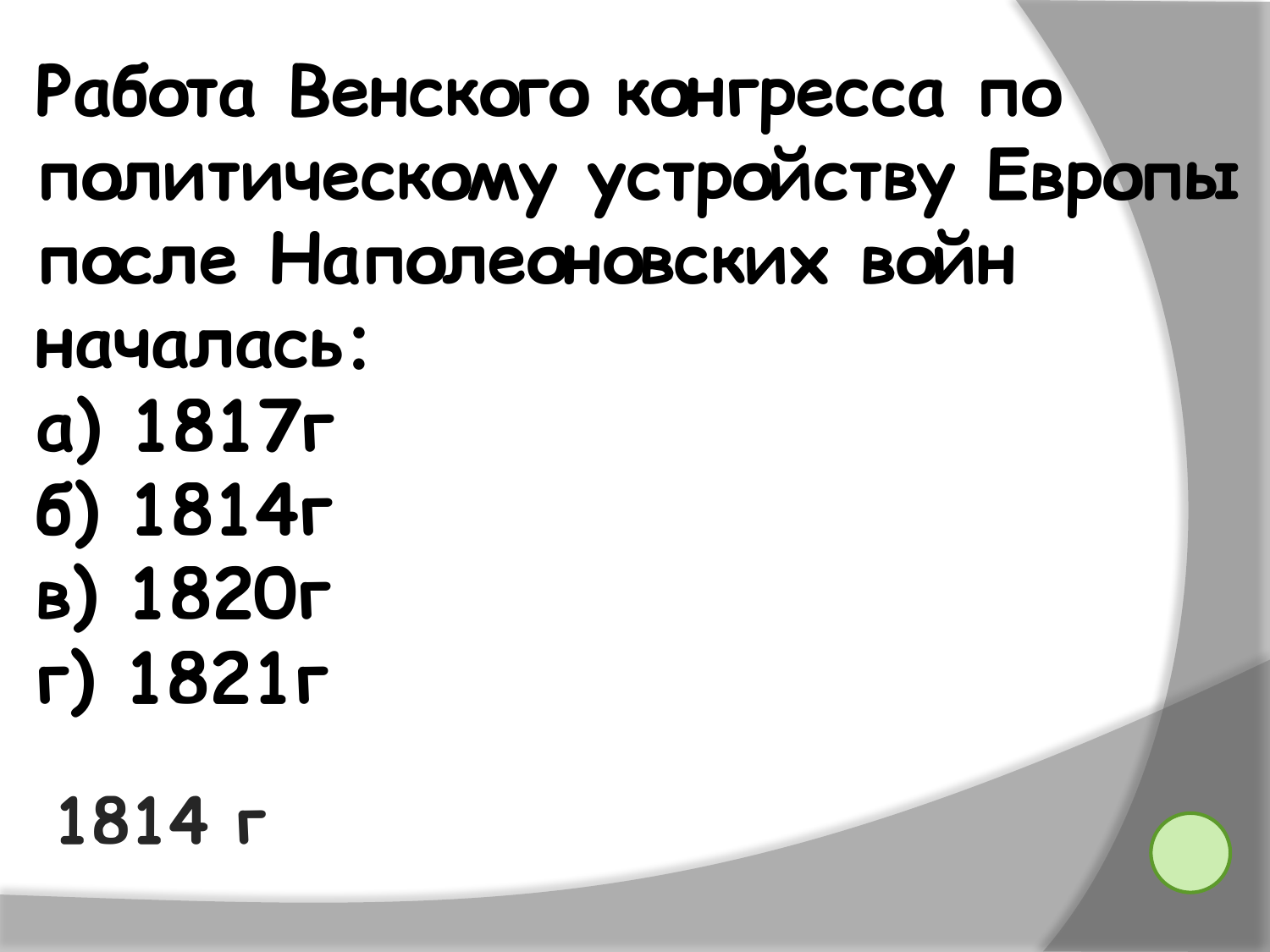

# Работа Венского конгресса по политическому устройству Европы после Наполеоновских войн началась: а) 1817г б) 1814г в) 1820г г) 1821г
1814 г